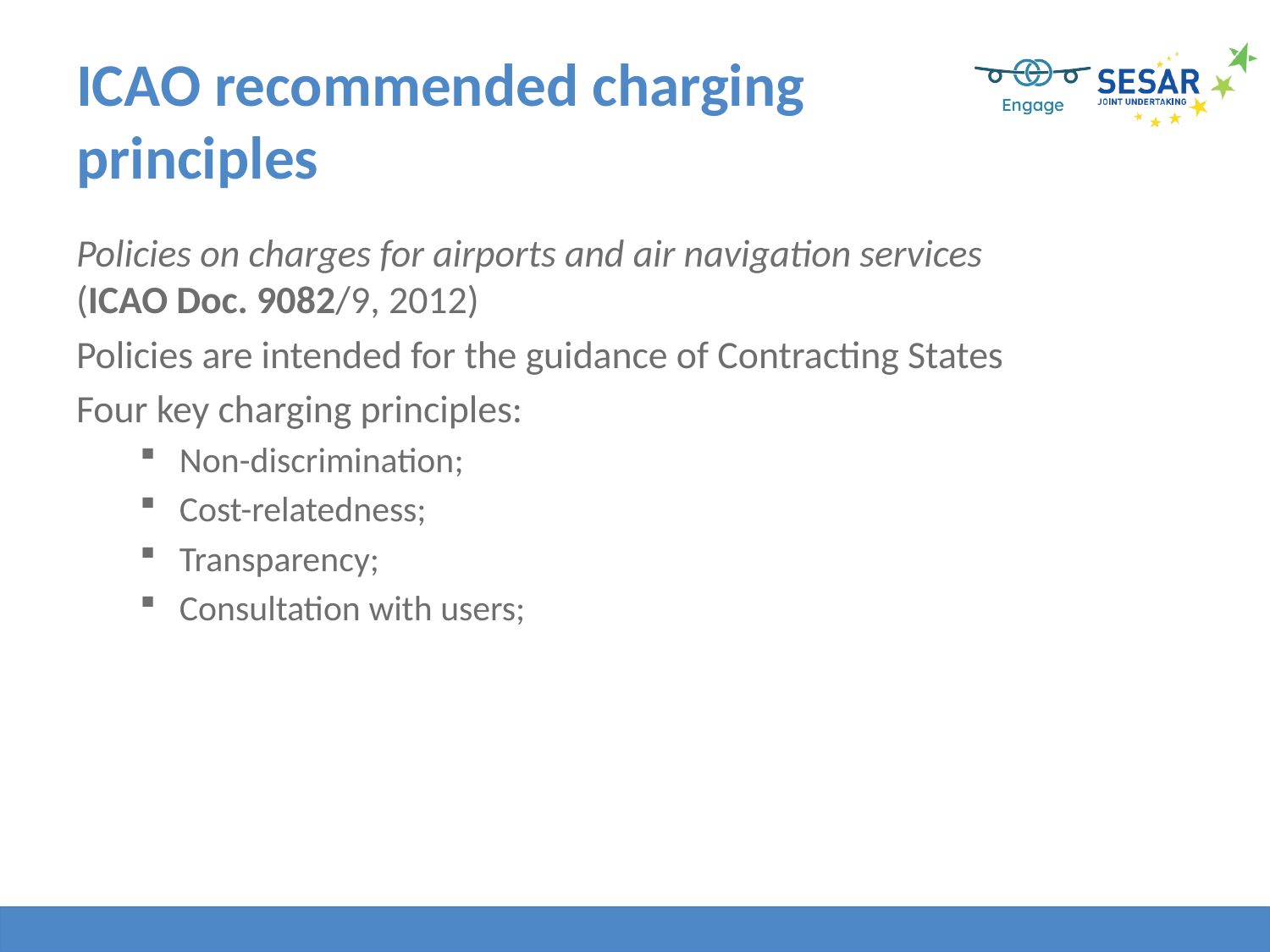

# ICAO recommended charging principles
Policies on charges for airports and air navigation services
(ICAO Doc. 9082/9, 2012)
Policies are intended for the guidance of Contracting States
Four key charging principles:
Non-discrimination;
Cost-relatedness;
Transparency;
Consultation with users;